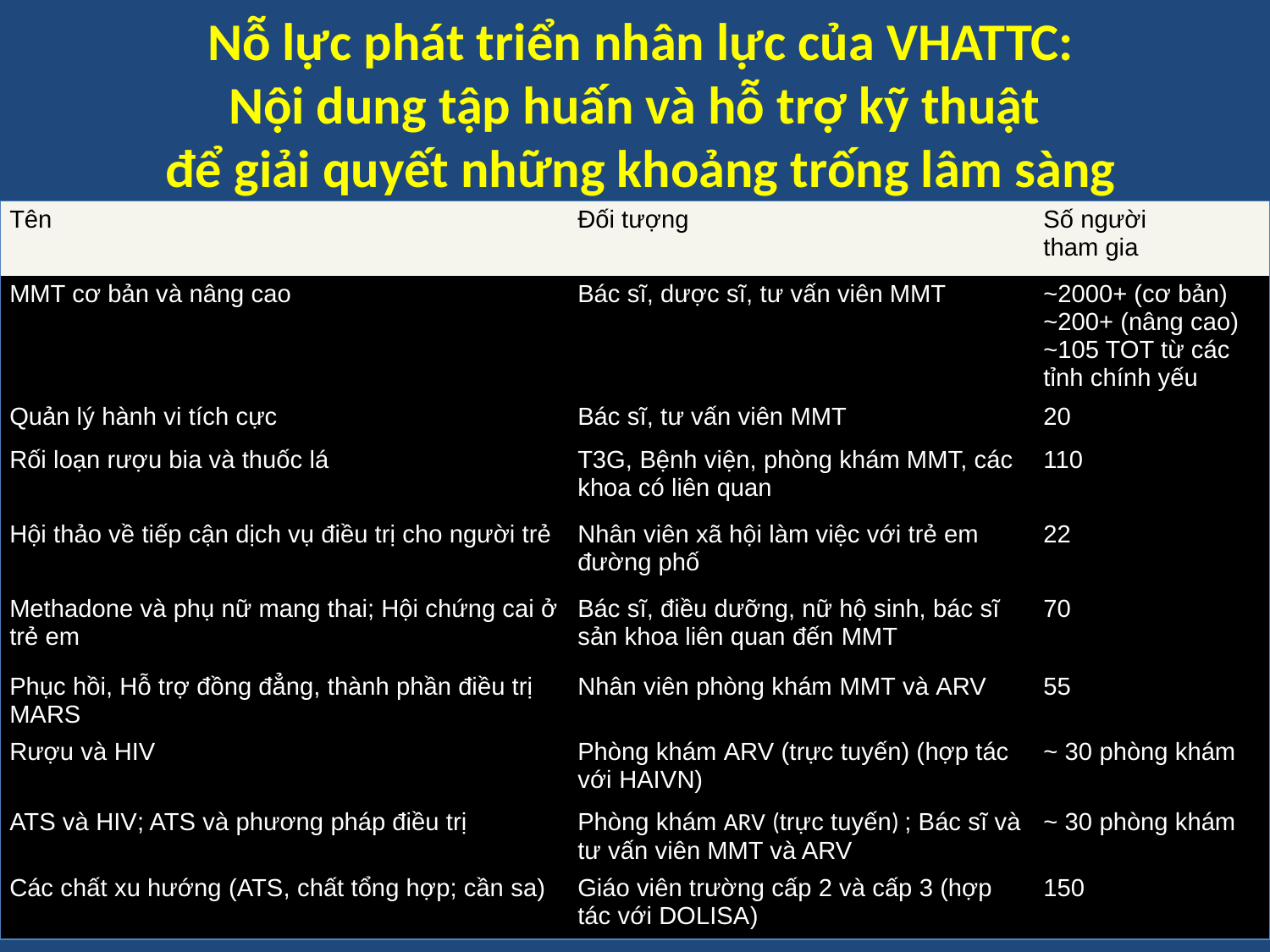

# Nỗ lực phát triển nhân lực của VHATTC: Nội dung tập huấn và hỗ trợ kỹ thuật để giải quyết những khoảng trống lâm sàng
| Tên | Đối tượng | Số người tham gia |
| --- | --- | --- |
| MMT cơ bản và nâng cao | Bác sĩ, dược sĩ, tư vấn viên MMT | ~2000+ (cơ bản) ~200+ (nâng cao) ~105 TOT từ các tỉnh chính yếu |
| Quản lý hành vi tích cực | Bác sĩ, tư vấn viên MMT | 20 |
| Rối loạn rượu bia và thuốc lá | T3G, Bệnh viện, phòng khám MMT, các khoa có liên quan | 110 |
| Hội thảo về tiếp cận dịch vụ điều trị cho người trẻ | Nhân viên xã hội làm việc với trẻ em đường phố | 22 |
| Methadone và phụ nữ mang thai; Hội chứng cai ở trẻ em | Bác sĩ, điều dưỡng, nữ hộ sinh, bác sĩ sản khoa liên quan đến MMT | 70 |
| Phục hồi, Hỗ trợ đồng đẳng, thành phần điều trị MARS | Nhân viên phòng khám MMT và ARV | 55 |
| Rượu và HIV | Phòng khám ARV (trực tuyến) (hợp tác với HAIVN) | ~ 30 phòng khám |
| ATS và HIV; ATS và phương pháp điều trị | Phòng khám ARV (trực tuyến) ; Bác sĩ và tư vấn viên MMT và ARV | ~ 30 phòng khám |
| Các chất xu hướng (ATS, chất tổng hợp; cần sa) | Giáo viên trường cấp 2 và cấp 3 (hợp tác với DOLISA) | 150 |